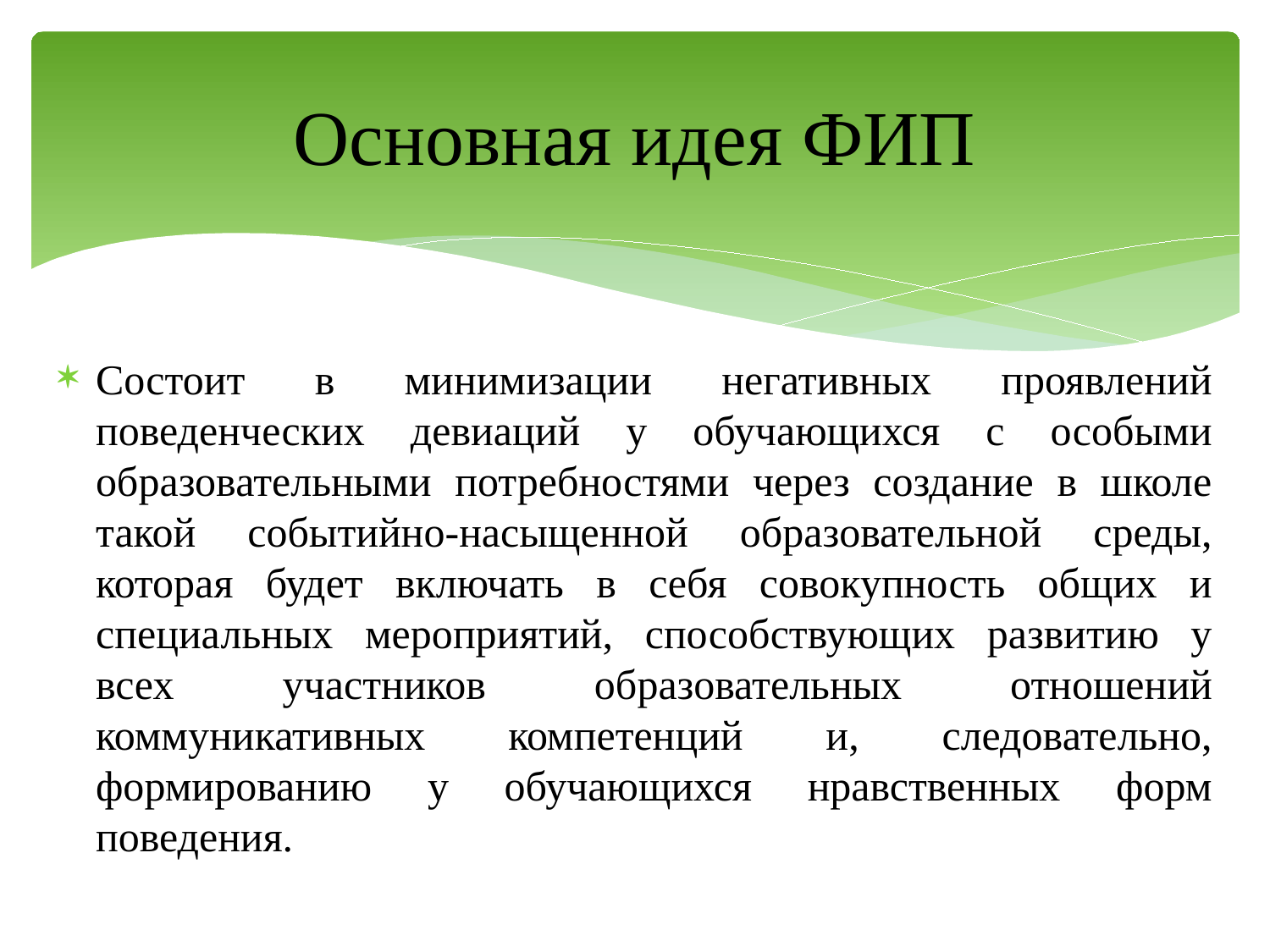

# Основная идея ФИП
Состоит в минимизации негативных проявлений поведенческих девиаций у обучающихся с особыми образовательными потребностями через создание в школе такой событийно-насыщенной образовательной среды, которая будет включать в себя совокупность общих и специальных мероприятий, способствующих развитию у всех участников образовательных отношений коммуникативных компетенций и, следовательно, формированию у обучающихся нравственных форм поведения.